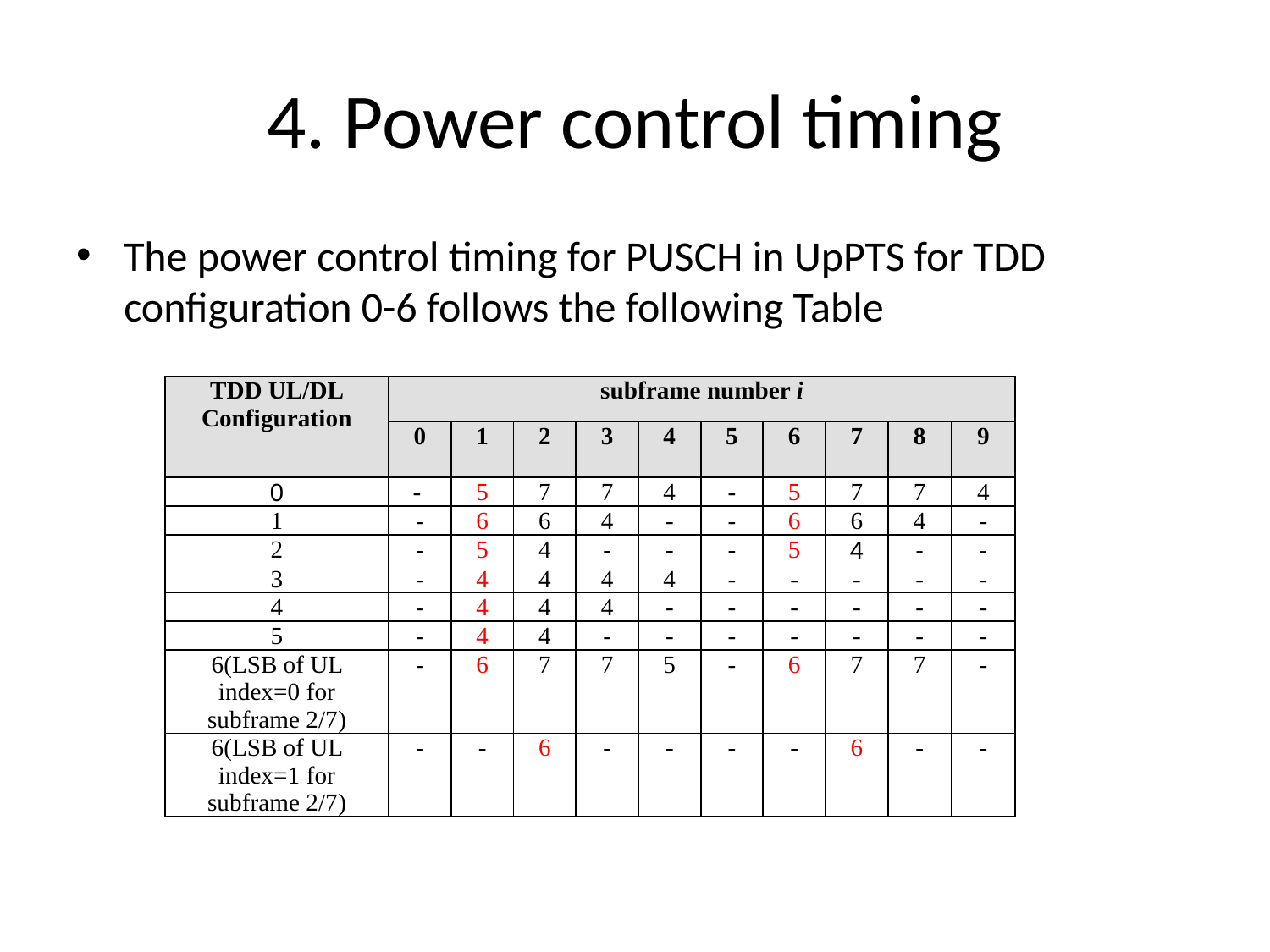

# 4. Power control timing
The power control timing for PUSCH in UpPTS for TDD configuration 0-6 follows the following Table

| TDD UL/DL Configuration | subframe number i |  |  |  |  |  |  |  |  |  |
| --- | --- | --- | --- | --- | --- | --- | --- | --- | --- | --- |
|  | 0 | 1 | 2 | 3 | 4 | 5 | 6 | 7 | 8 | 9 |
| 0 | - | 5 | 7 | 7 | 4 | - | 5 | 7 | 7 | 4 |
| 1 | - | 6 | 6 | 4 | - | - | 6 | 6 | 4 | - |
| 2 | - | 5 | 4 | - | - | - | 5 | 4 | - | - |
| 3 | - | 4 | 4 | 4 | 4 | - | - | - | - | - |
| 4 | - | 4 | 4 | 4 | - | - | - | - | - | - |
| 5 | - | 4 | 4 | - | - | - | - | - | - | - |
| 6(LSB of UL index=0 for subframe 2/7) | - | 6 | 7 | 7 | 5 | - | 6 | 7 | 7 | - |
| 6(LSB of UL index=1 for subframe 2/7) | - | - | 6 | - | - | - | - | 6 | - | - |